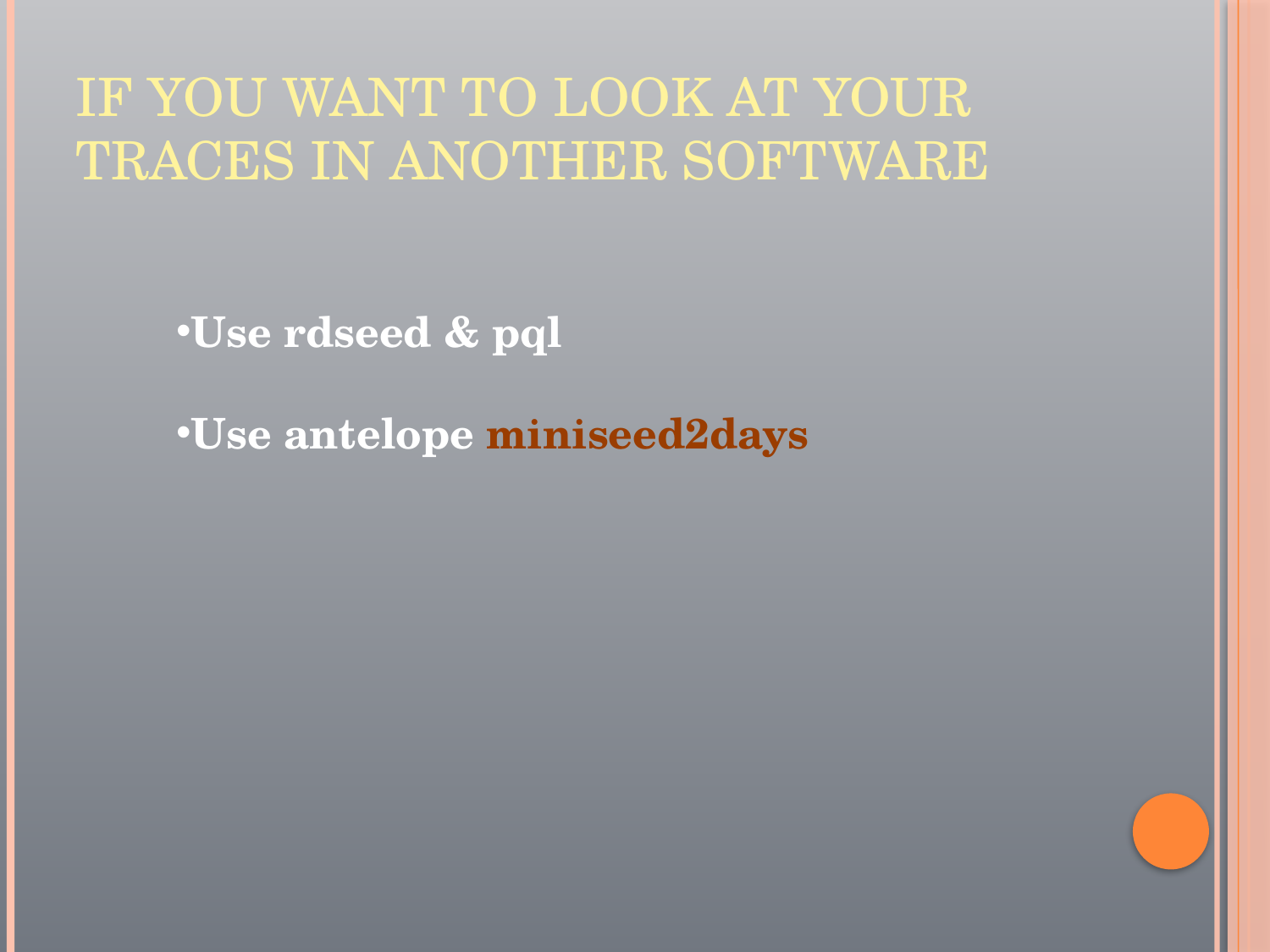

# If you want to look at your traces in another software
Use rdseed & pql

Use antelope miniseed2days